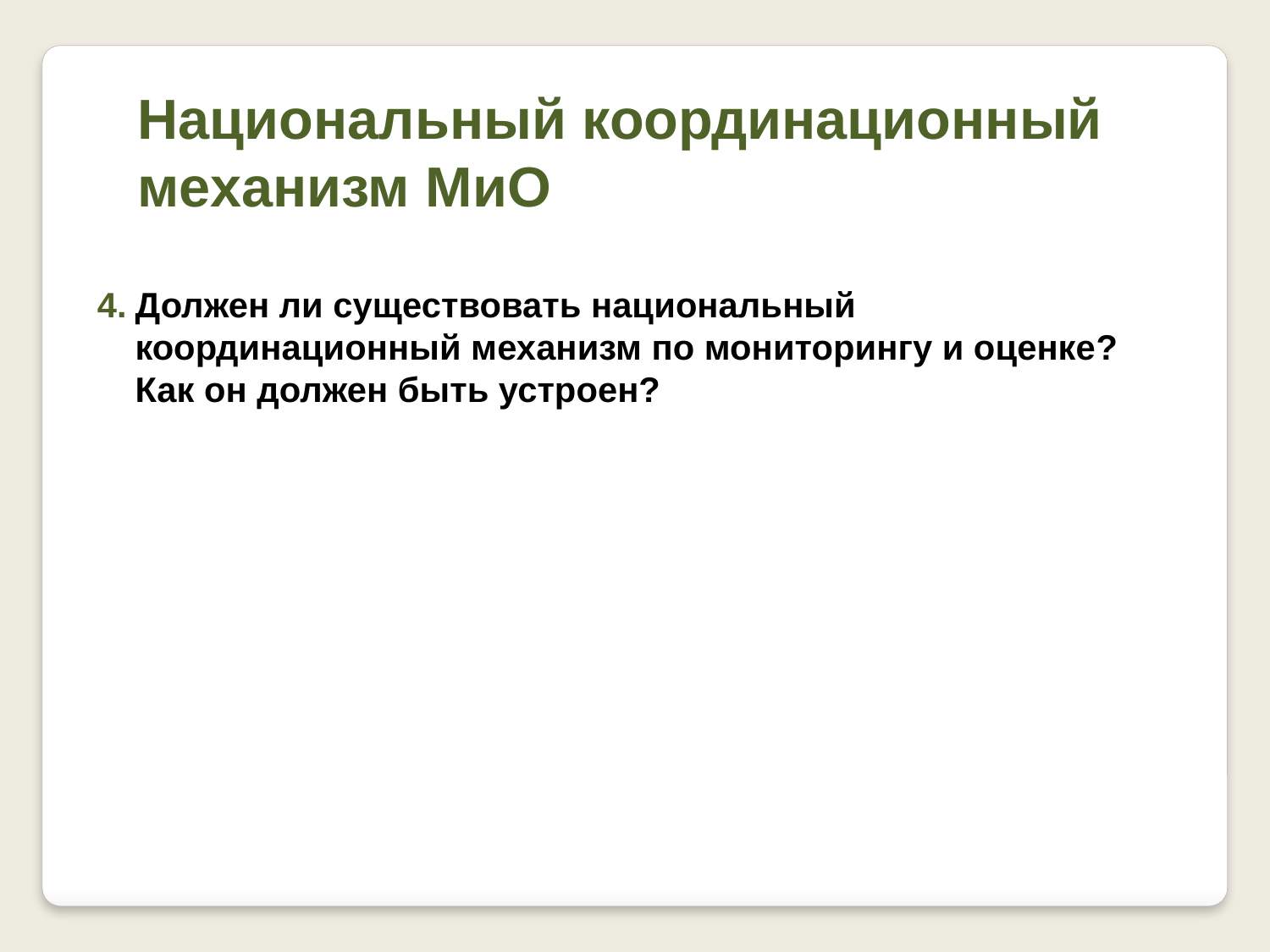

Национальный координационный механизм МиО
Должен ли существовать национальный координационный механизм по мониторингу и оценке? Как он должен быть устроен?